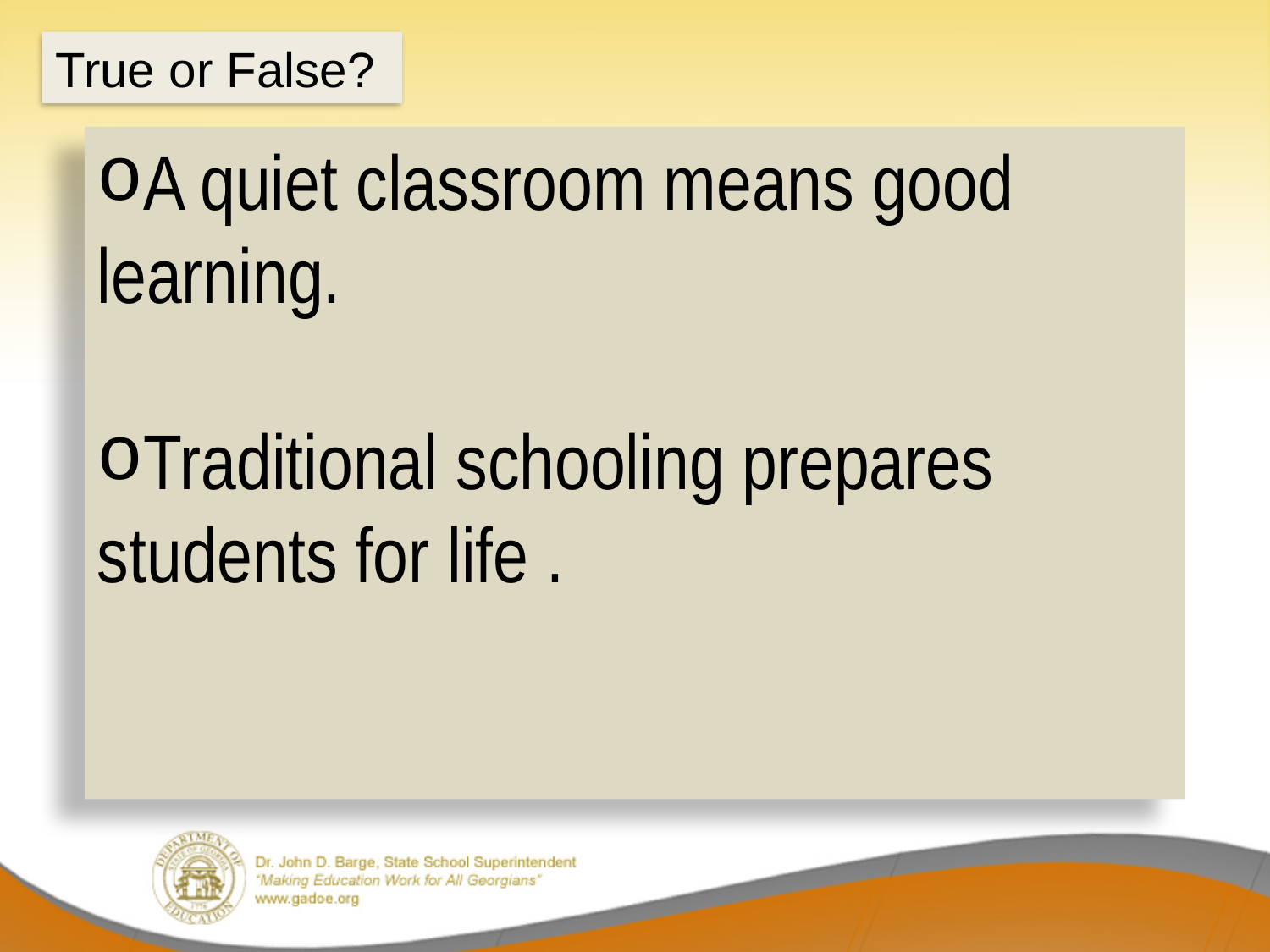

True or False?
A quiet classroom means good 	learning.

Traditional schooling prepares 	students for life .